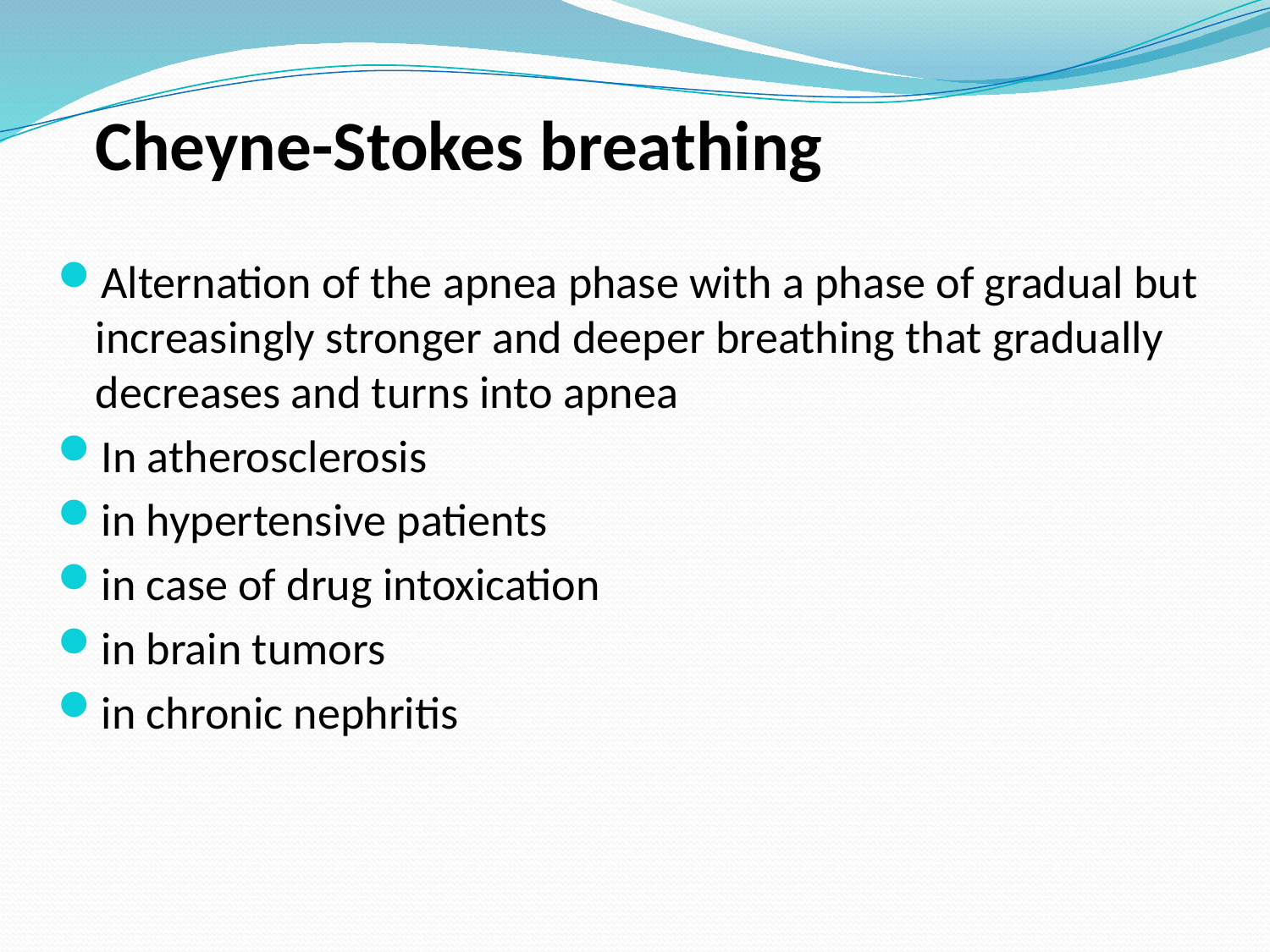

# Cheyne-Stokes breathing
Alternation of the apnea phase with a phase of gradual but increasingly stronger and deeper breathing that gradually decreases and turns into apnea
In atherosclerosis
in hypertensive patients
in case of drug intoxication
in brain tumors
in chronic nephritis